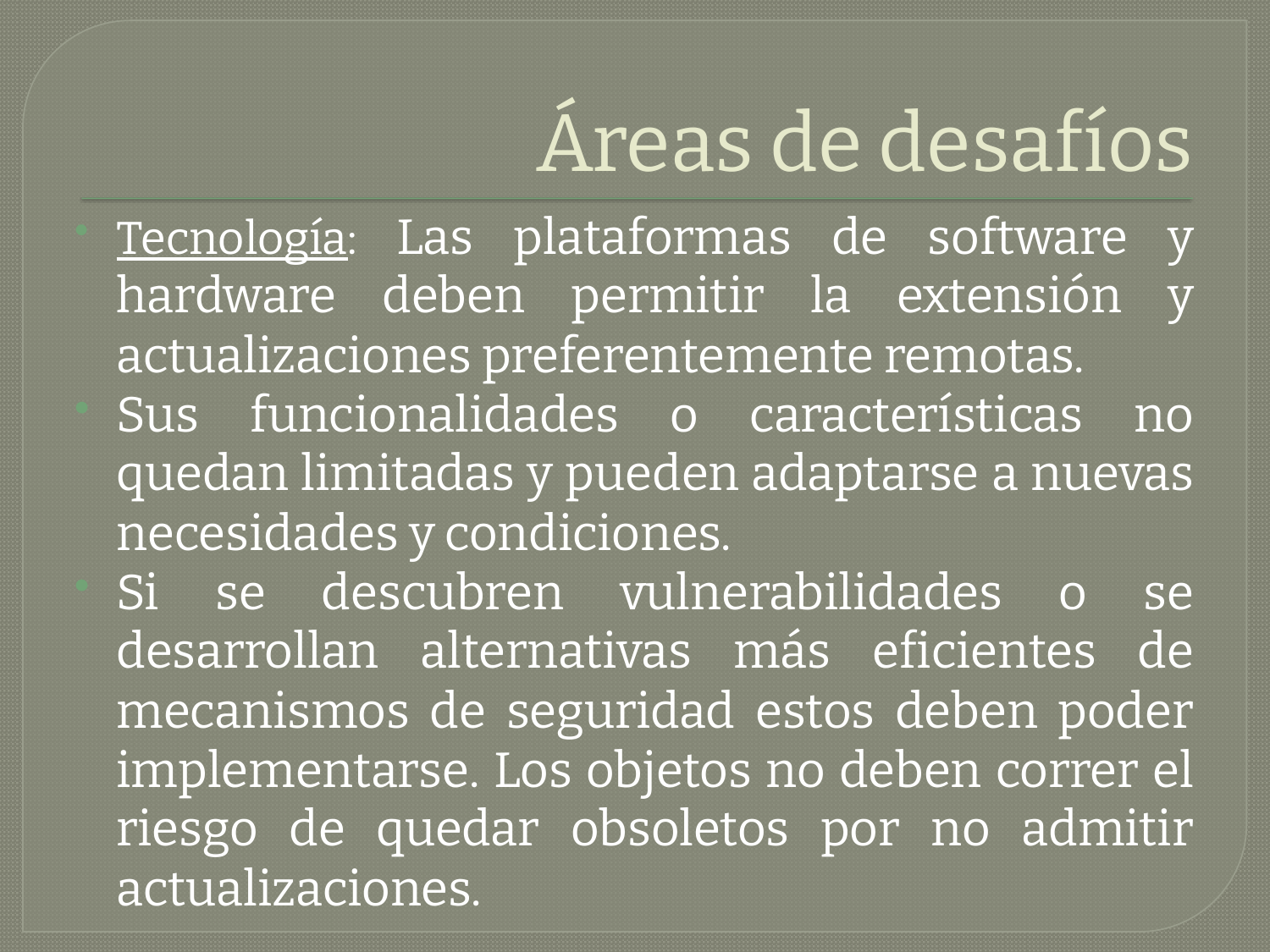

# Áreas de desafíos
Tecnología: Las plataformas de software y hardware deben permitir la extensión y actualizaciones preferentemente remotas.
Sus funcionalidades o características no quedan limitadas y pueden adaptarse a nuevas necesidades y condiciones.
Si se descubren vulnerabilidades o se desarrollan alternativas más eficientes de mecanismos de seguridad estos deben poder implementarse. Los objetos no deben correr el riesgo de quedar obsoletos por no admitir actualizaciones.